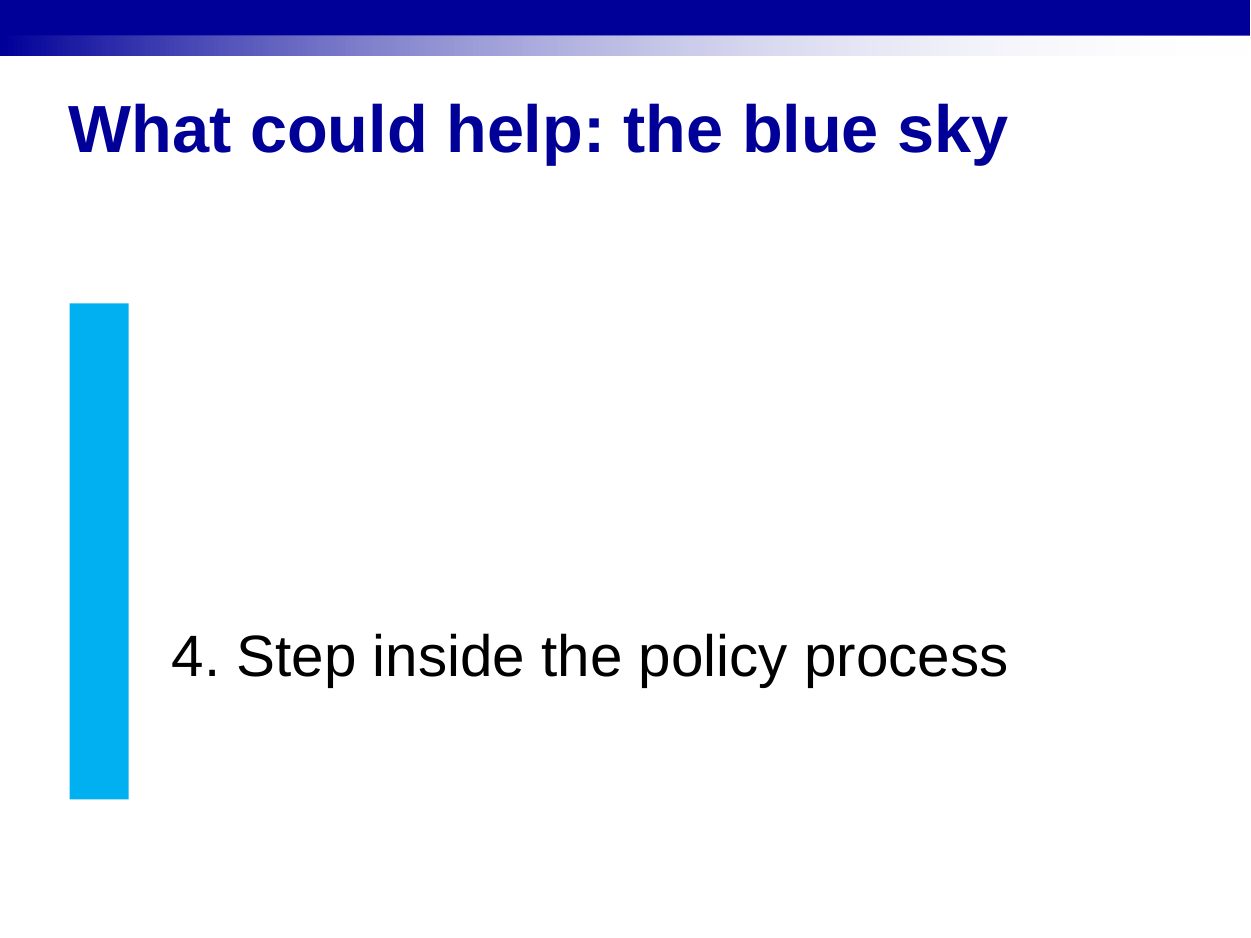

# What could help: the blue sky

4. Step inside the policy process